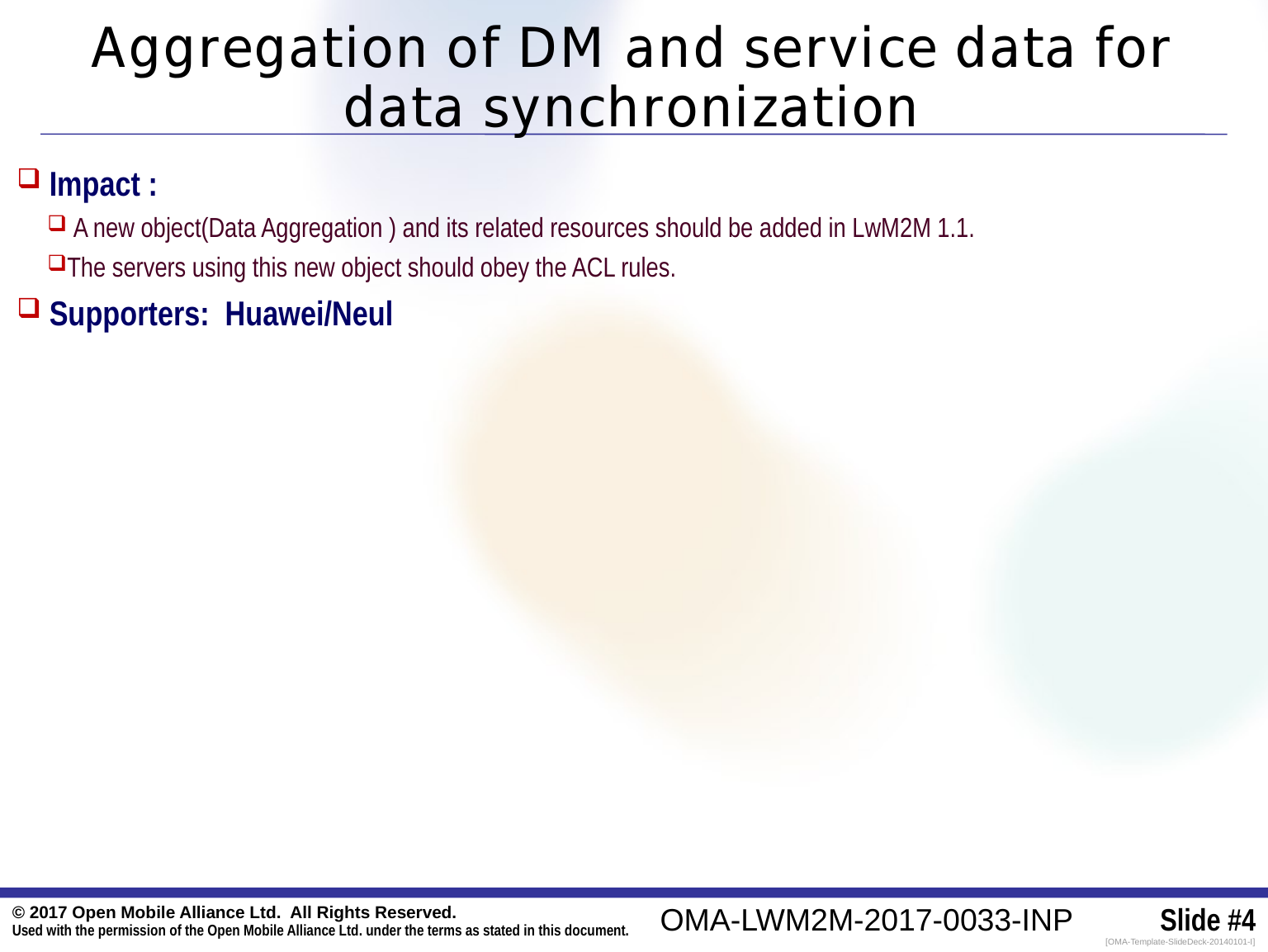

Aggregation of DM and service data for data synchronization
 Impact :
 A new object(Data Aggregation ) and its related resources should be added in LwM2M 1.1.
The servers using this new object should obey the ACL rules.
 Supporters:  Huawei/Neul